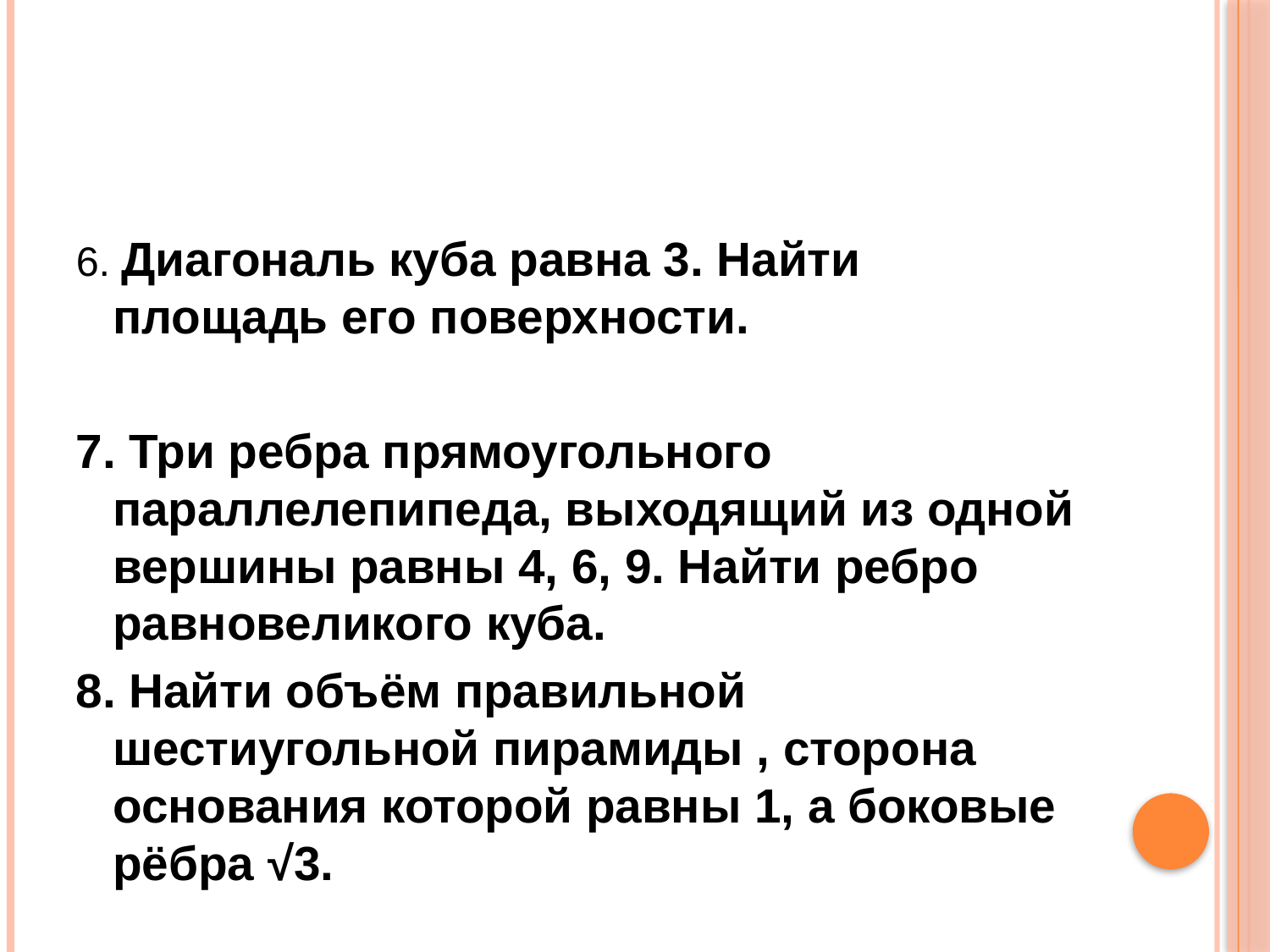

#
6. Диагональ куба равна 3. Найти площадь его поверхности.

7. Три ребра прямоугольного параллелепипеда, выходящий из одной вершины равны 4, 6, 9. Найти ребро равновеликого куба.
8. Найти объём правильной шестиугольной пирамиды , сторона основания которой равны 1, а боковые рёбра √3.